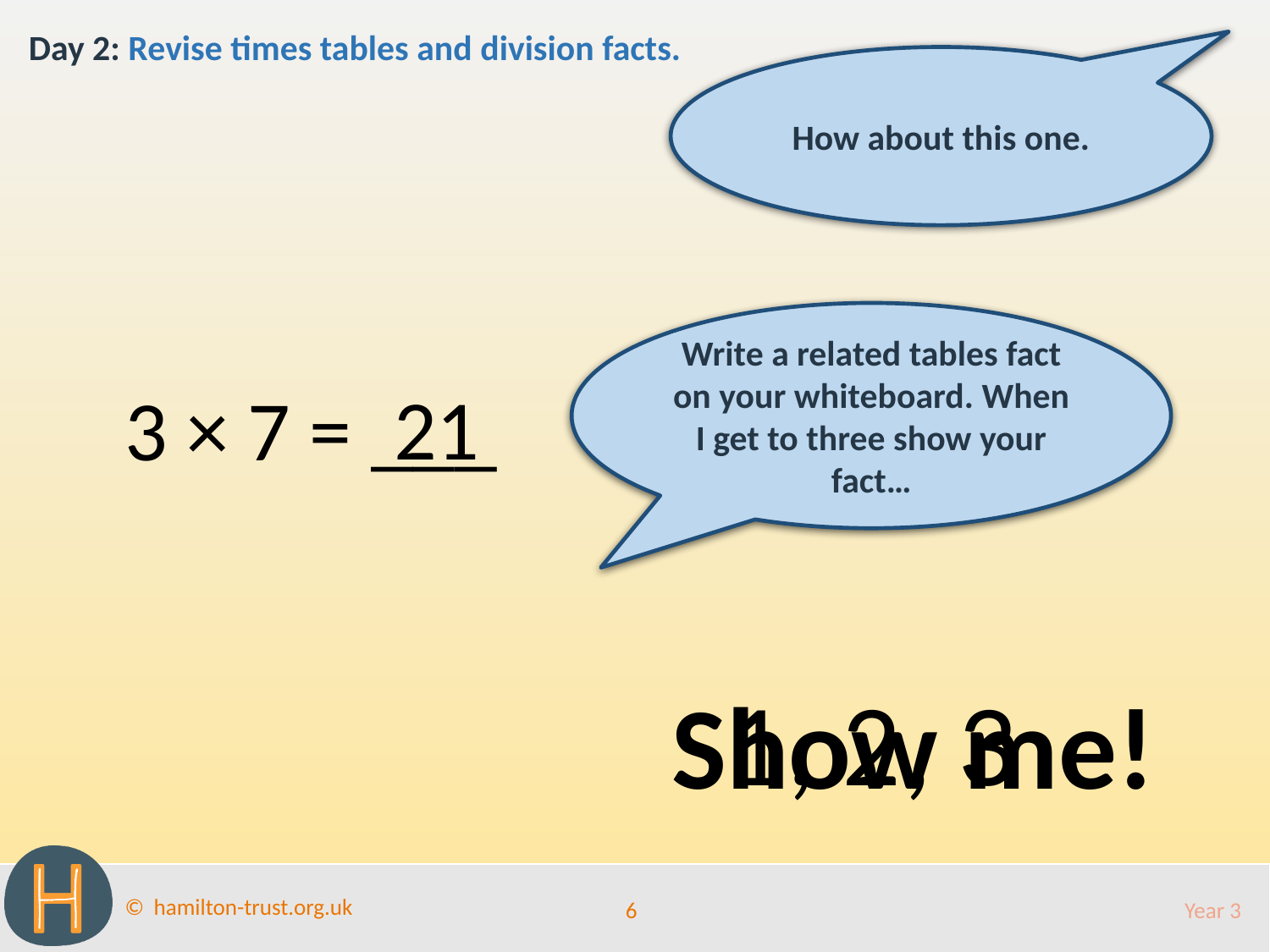

Day 2: Revise times tables and division facts.
How about this one.
Write a related tables fact on your whiteboard. When I get to three show your fact…
21
3 × 7 = ___
1
, 2
, 3
Show me!
6
Year 3